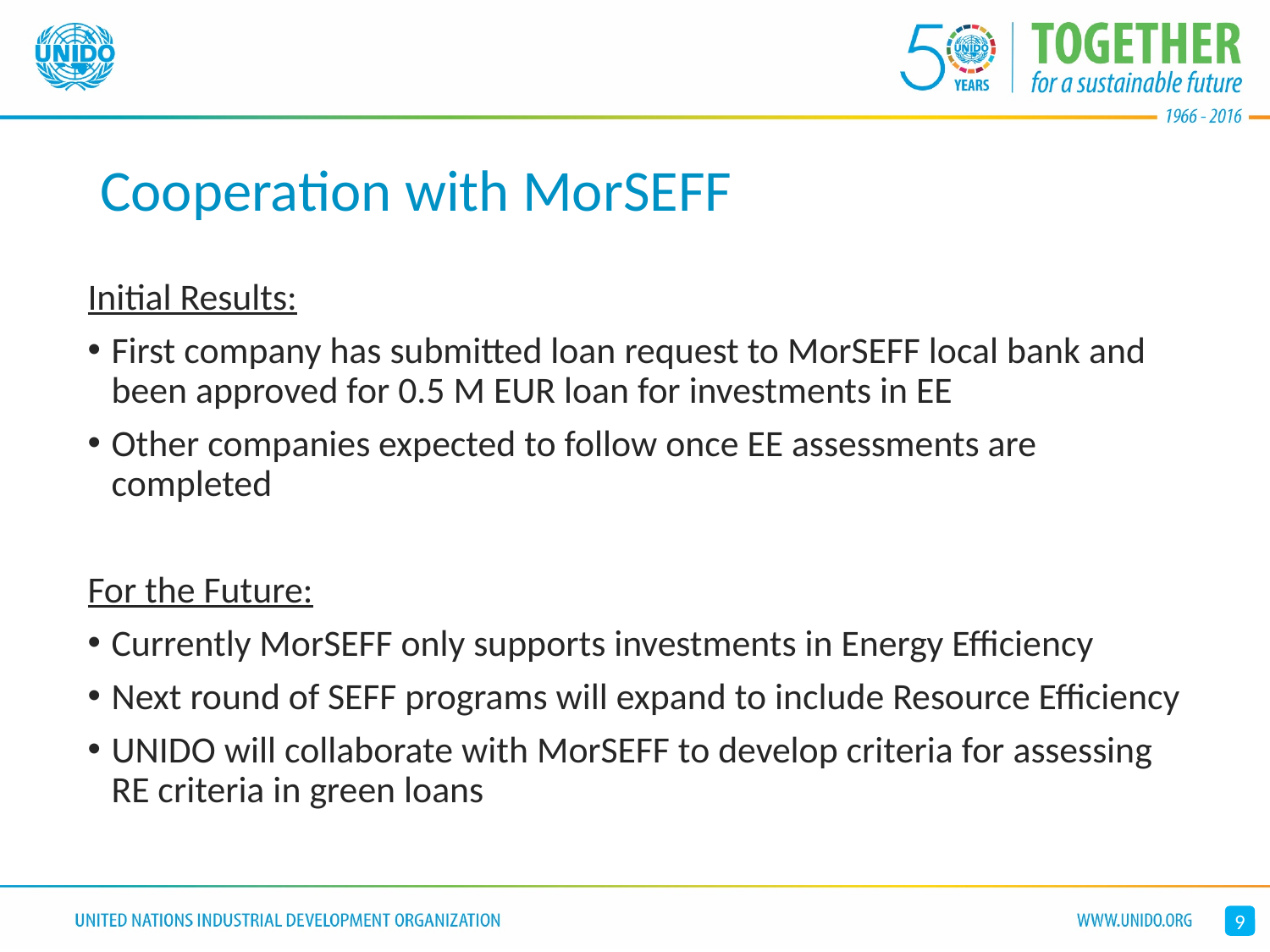

# Cooperation with MorSEFF
Initial Results:
First company has submitted loan request to MorSEFF local bank and been approved for 0.5 M EUR loan for investments in EE
Other companies expected to follow once EE assessments are completed

For the Future:
Currently MorSEFF only supports investments in Energy Efficiency
Next round of SEFF programs will expand to include Resource Efficiency
UNIDO will collaborate with MorSEFF to develop criteria for assessing RE criteria in green loans